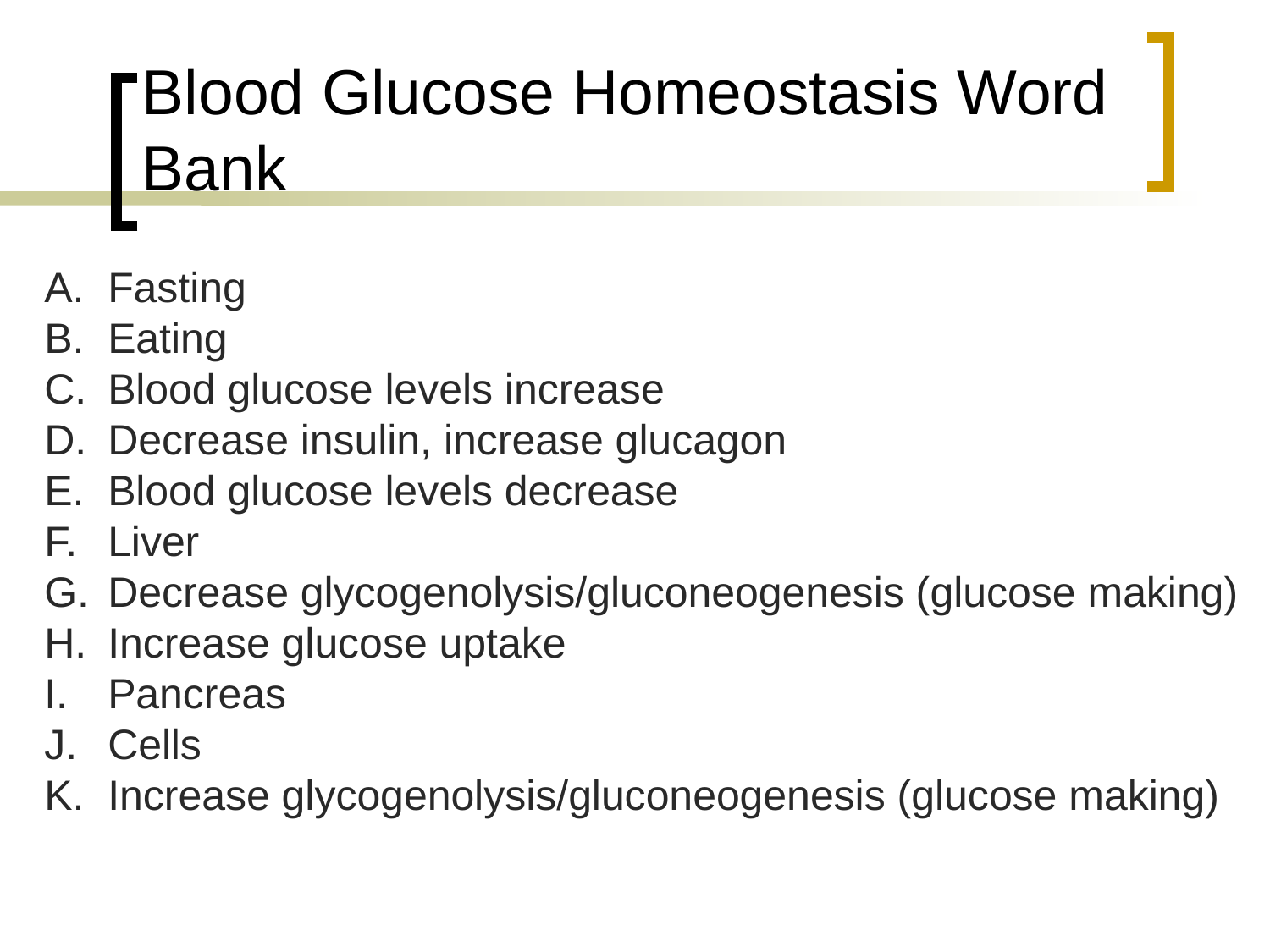

# Blood Glucose Homeostasis Word Bank
Fasting
Eating
Blood glucose levels increase
Decrease insulin, increase glucagon
Blood glucose levels decrease
Liver
Decrease glycogenolysis/gluconeogenesis (glucose making)
Increase glucose uptake
Pancreas
Cells
Increase glycogenolysis/gluconeogenesis (glucose making)